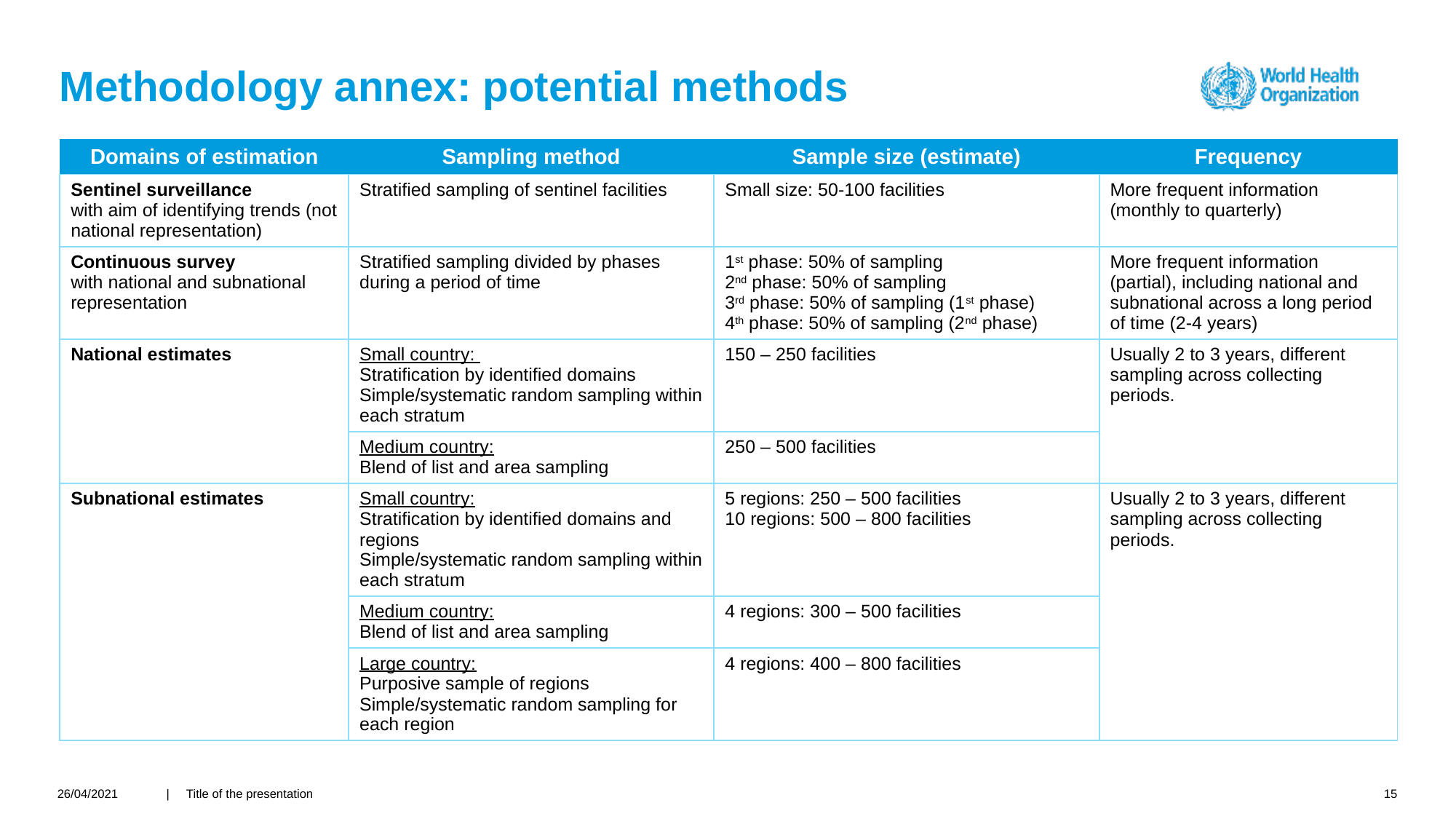

# Methodology annex: potential methods
| Domains of estimation | Sampling method | Sample size (estimate) | Frequency |
| --- | --- | --- | --- |
| Sentinel surveillance with aim of identifying trends (not national representation) | Stratified sampling of sentinel facilities | Small size: 50-100 facilities | More frequent information (monthly to quarterly) |
| Continuous survey with national and subnational representation | Stratified sampling divided by phases during a period of time | 1st phase: 50% of sampling 2nd phase: 50% of sampling 3rd phase: 50% of sampling (1st phase) 4th phase: 50% of sampling (2nd phase) | More frequent information (partial), including national and subnational across a long period of time (2-4 years) |
| National estimates | Small country: Stratification by identified domains Simple/systematic random sampling within each stratum | 150 – 250 facilities | Usually 2 to 3 years, different sampling across collecting periods. |
|  | Medium country: Blend of list and area sampling | 250 – 500 facilities |  |
| Subnational estimates | Small country: Stratification by identified domains and regions Simple/systematic random sampling within each stratum | 5 regions: 250 – 500 facilities 10 regions: 500 – 800 facilities | Usually 2 to 3 years, different sampling across collecting periods. |
|  | Medium country: Blend of list and area sampling | 4 regions: 300 – 500 facilities |  |
|  | Large country: Purposive sample of regions Simple/systematic random sampling for each region | 4 regions: 400 – 800 facilities |  |

26/04/2021
|     Title of the presentation
15